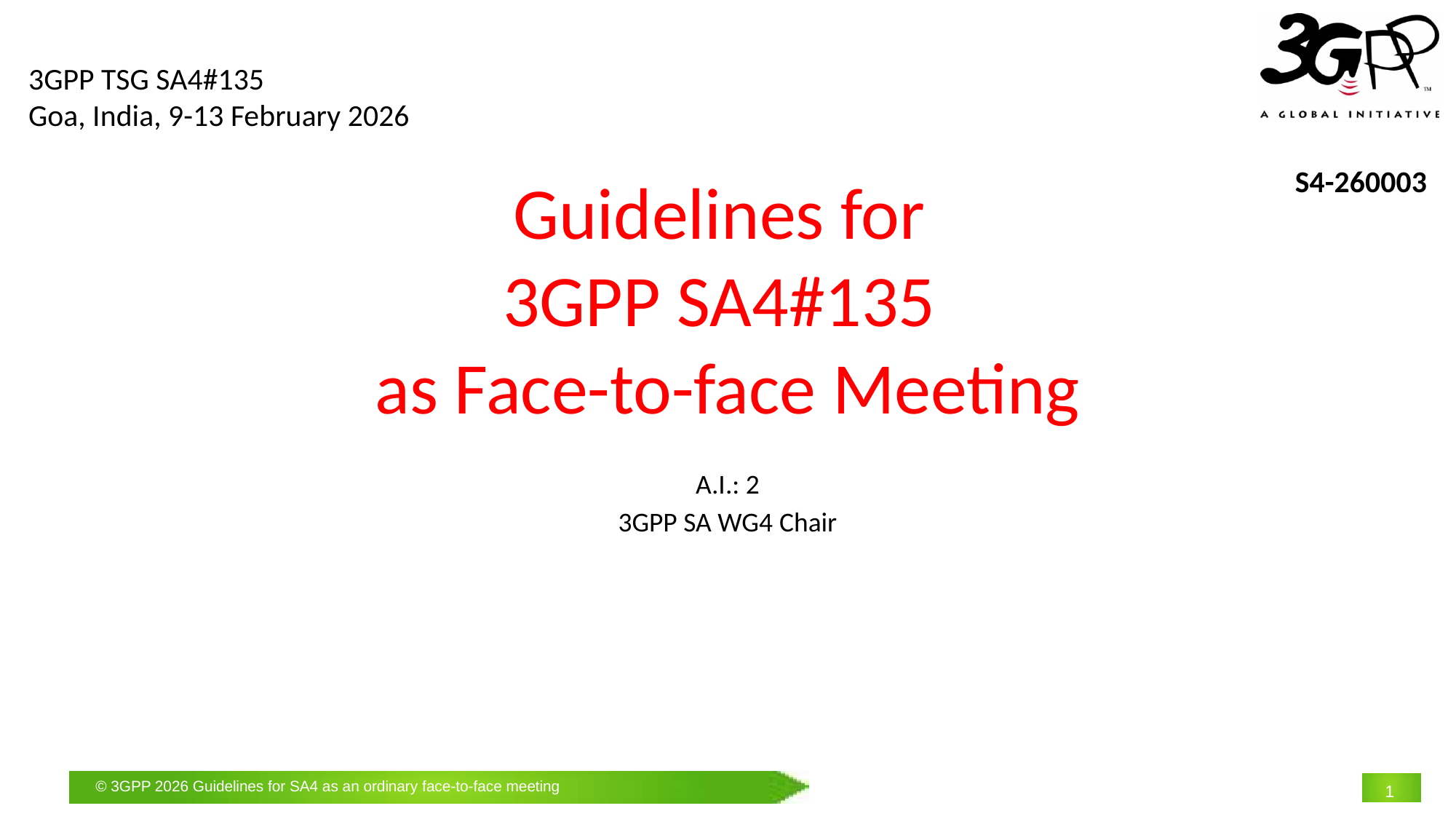

3GPP TSG SA4#135
Goa, India, 9-13 February 2026
S4-260003
# Guidelines for 3GPP SA4#135 as Face-to-face Meeting
A.I.: 2
3GPP SA WG4 Chair
1